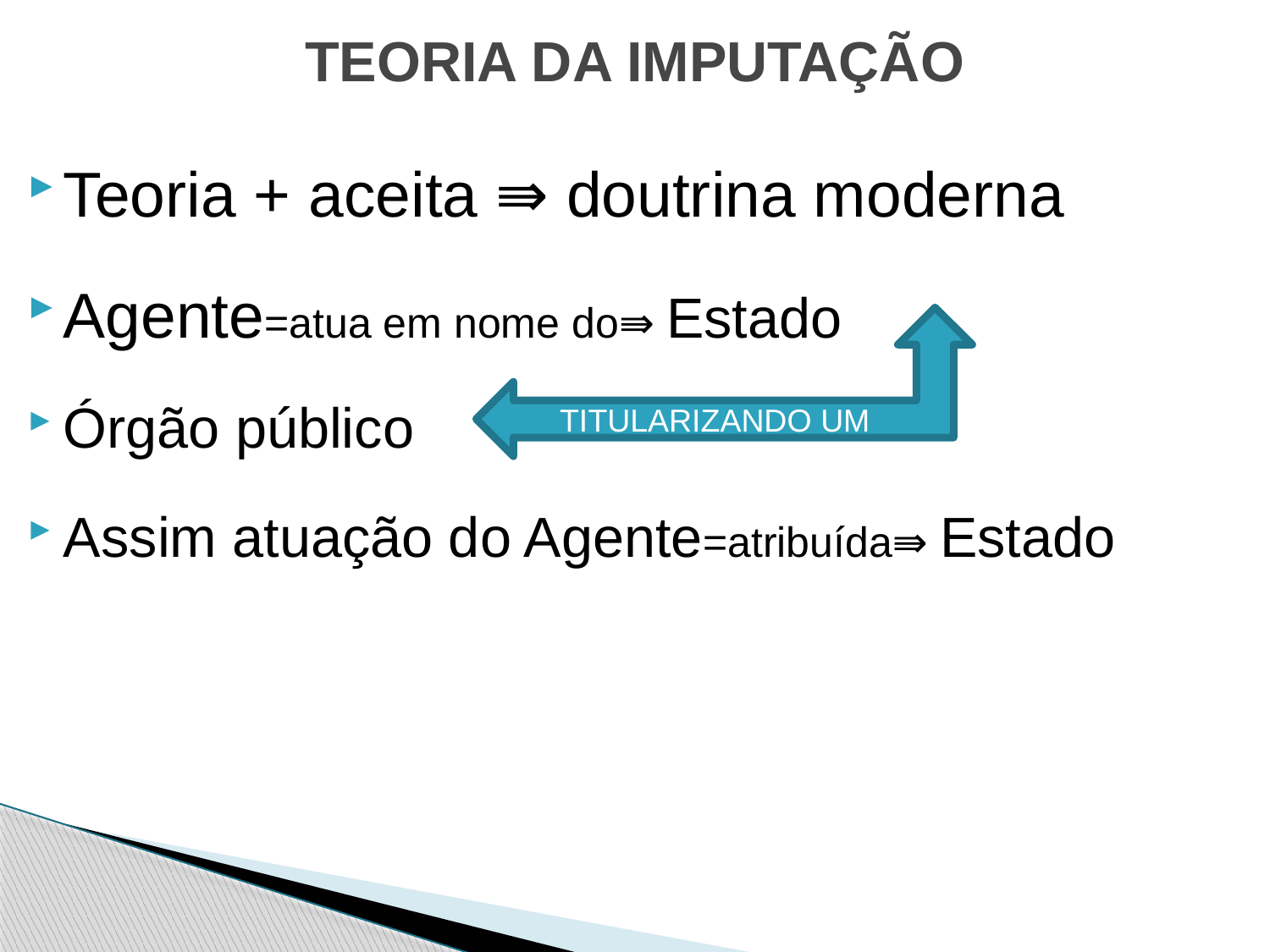

# TEORIA DA IMPUTAÇÃO
Teoria + aceita ⇛ doutrina moderna
Agente=atua em nome do⇛ Estado
Órgão público
Assim atuação do Agente=atribuída⇛ Estado
TITULARIZANDO UM